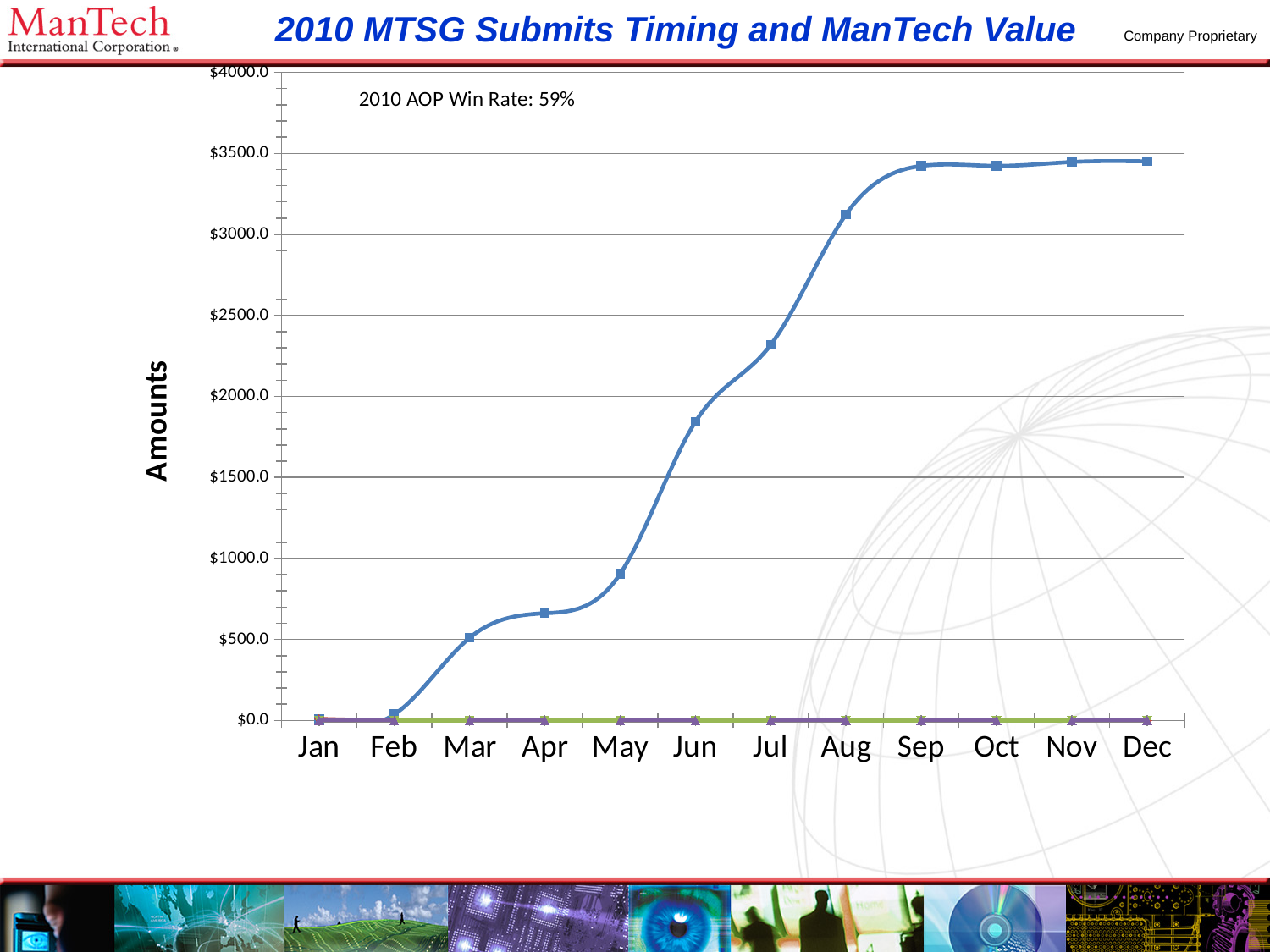

2010 MTSG Submits Timing and ManTech Value

### Chart

| Category | Submits | Actal Submits | Number of Submits | Number Actual Submits |
|---|---|---|---|---|
| Jan | 7290921.380000001 | 9400000.0 | 2.0 | 7.0 |
| Feb | 37390921.379999995 | 0.0 | 4.0 | None |
| Mar | 510350921.38 | 0.0 | 9.0 | None |
| Apr | 661710921.38 | 0.0 | 5.0 | None |
| May | 905077002.38 | 0.0 | 16.0 | None |
| Jun | 1843206016.7133 | 0.0 | 11.0 | None |
| Jul | 2318126016.7132998 | 0.0 | 5.0 | None |
| Aug | 3123237316.7132998 | 0.0 | 3.0 | None |
| Sep | 3422487316.7132998 | 0.0 | 8.0 | None |
| Oct | 3422792997.7132998 | 0.0 | 1.0 | None |
| Nov | 3446959664.3799996 | 0.0 | 1.0 | None |
| Dec | 3450959664.3799996 | 0.0 | 1.0 | None |